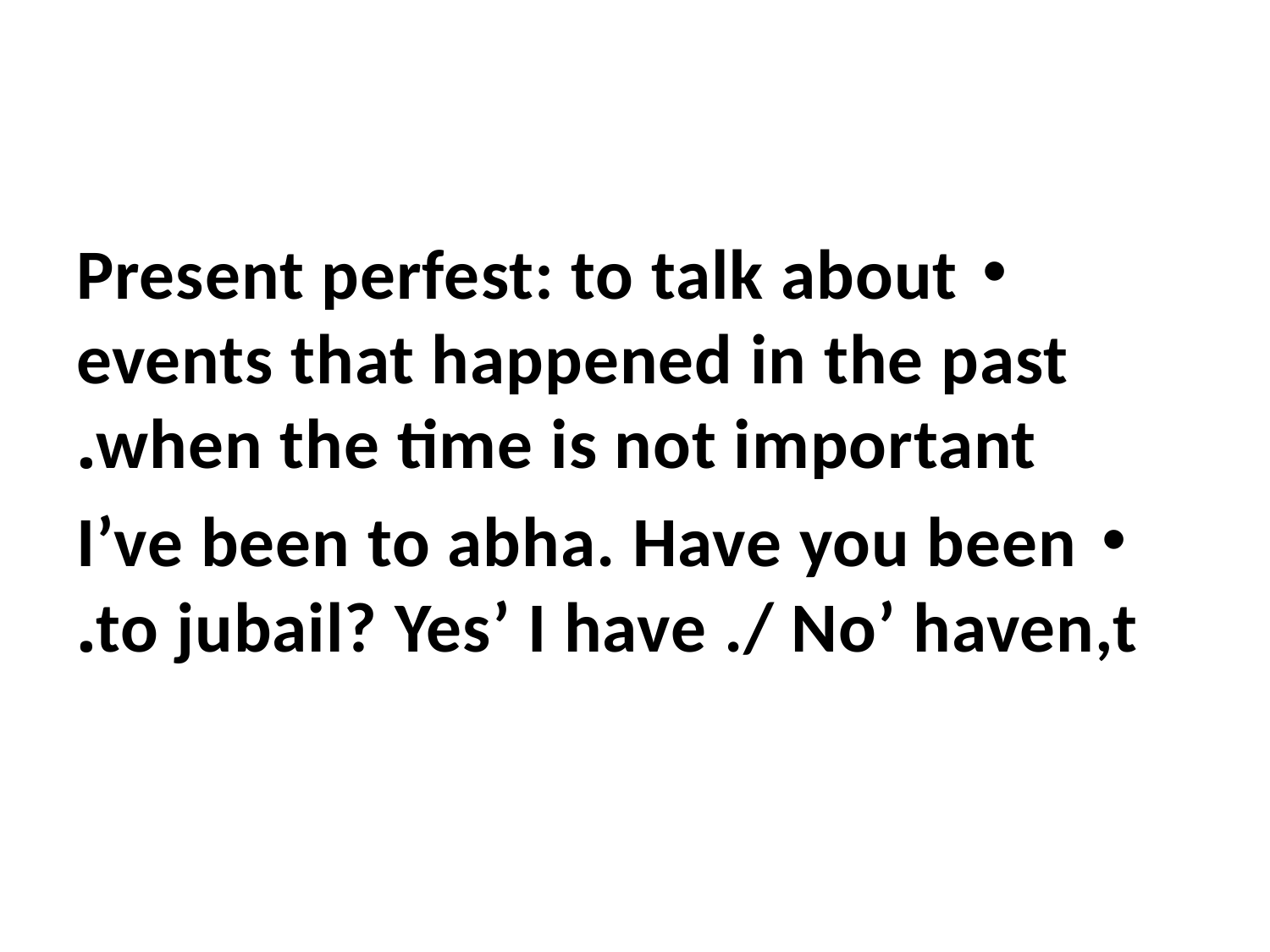

Present perfest: to talk about events that happened in the past when the time is not important.
I’ve been to abha. Have you been to jubail? Yes’ I have ./ No’ haven,t.